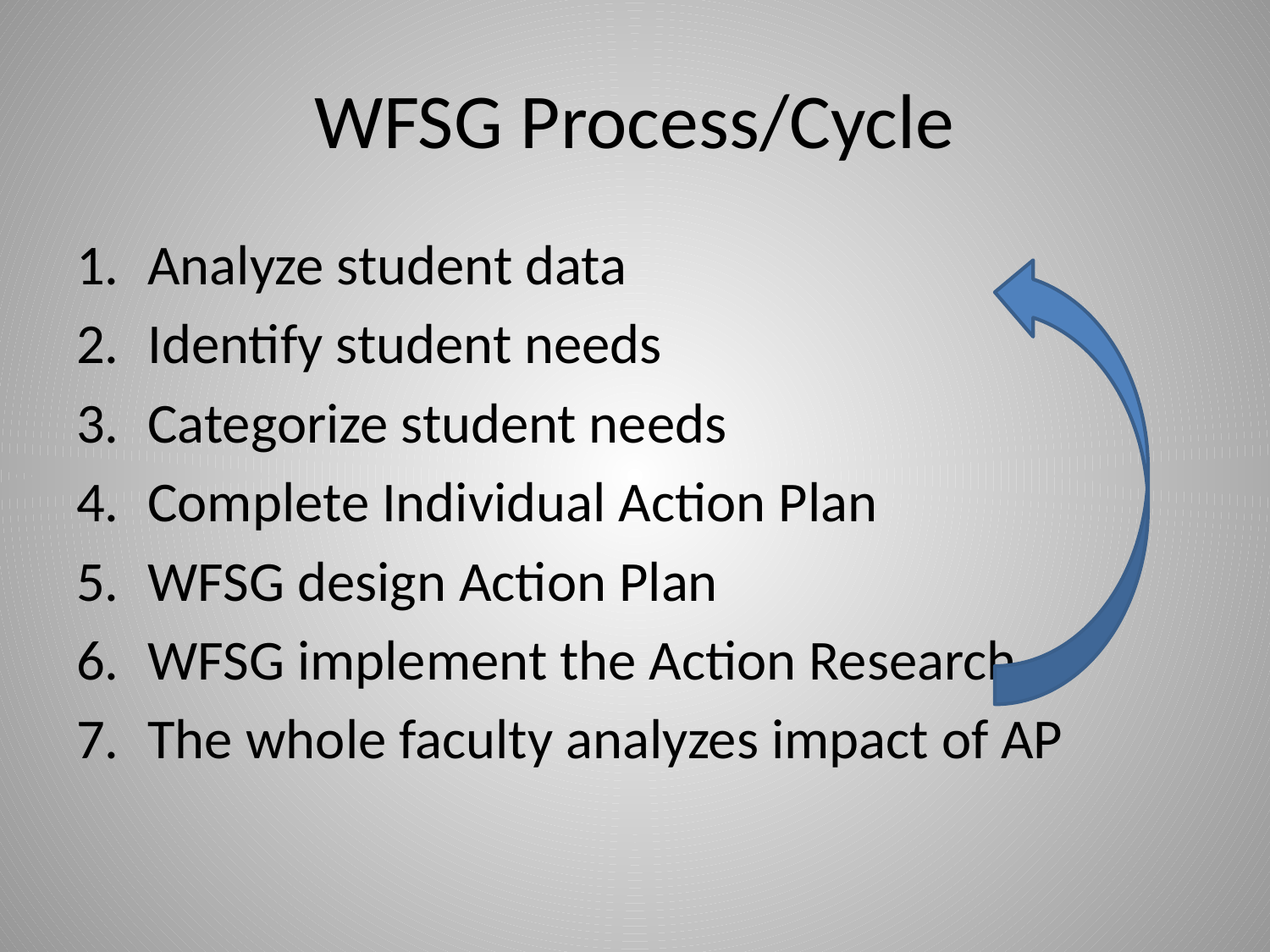

# WFSG Process/Cycle
Analyze student data
Identify student needs
Categorize student needs
Complete Individual Action Plan
WFSG design Action Plan
WFSG implement the Action Research
The whole faculty analyzes impact of AP